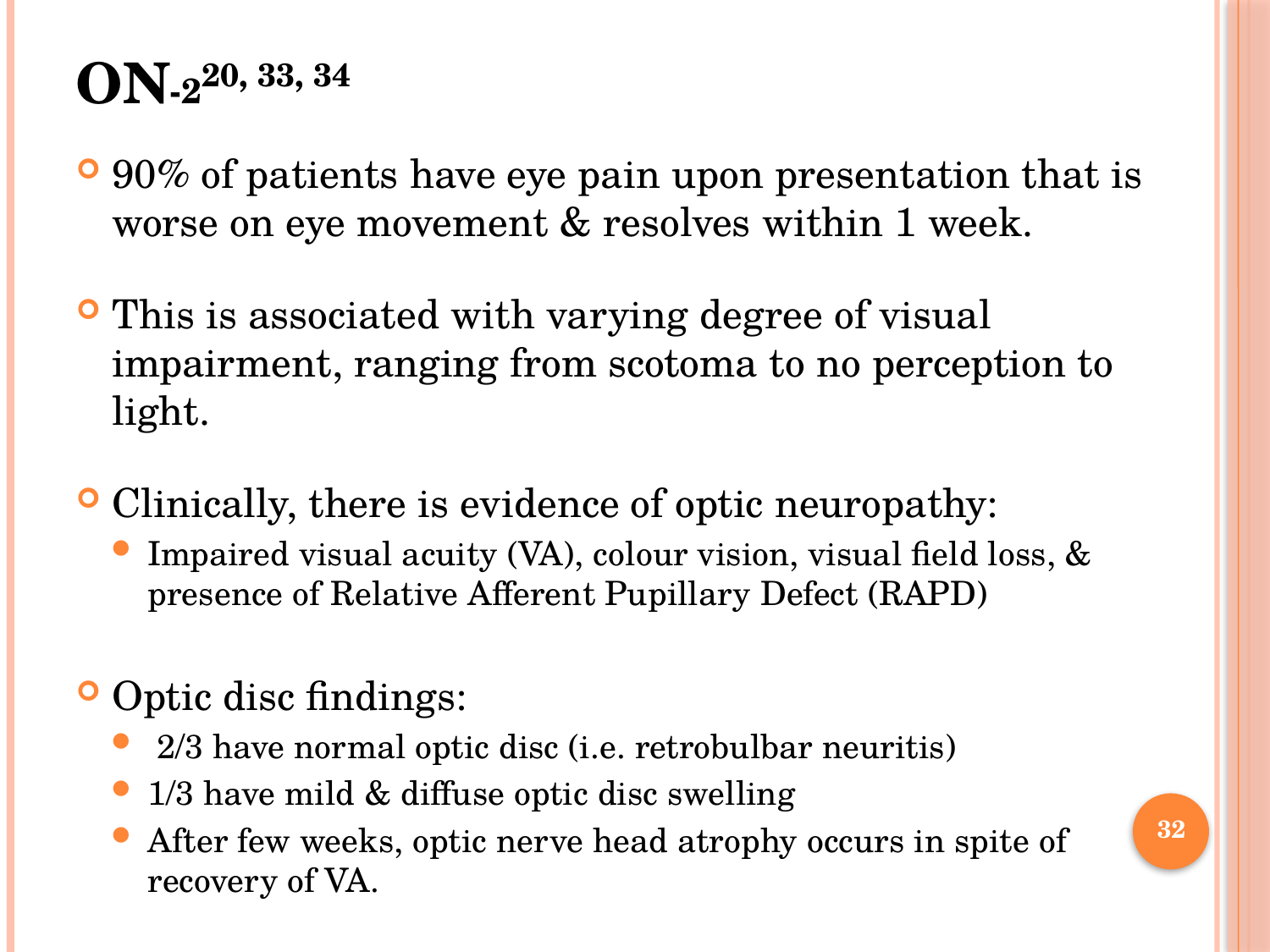

# ON-220, 33, 34
90% of patients have eye pain upon presentation that is worse on eye movement & resolves within 1 week.

This is associated with varying degree of visual impairment, ranging from scotoma to no perception to light.

Clinically, there is evidence of optic neuropathy:
Impaired visual acuity (VA), colour vision, visual field loss, & presence of Relative Afferent Pupillary Defect (RAPD)

Optic disc findings:
 2/3 have normal optic disc (i.e. retrobulbar neuritis)
1/3 have mild & diffuse optic disc swelling
After few weeks, optic nerve head atrophy occurs in spite of recovery of VA.

32